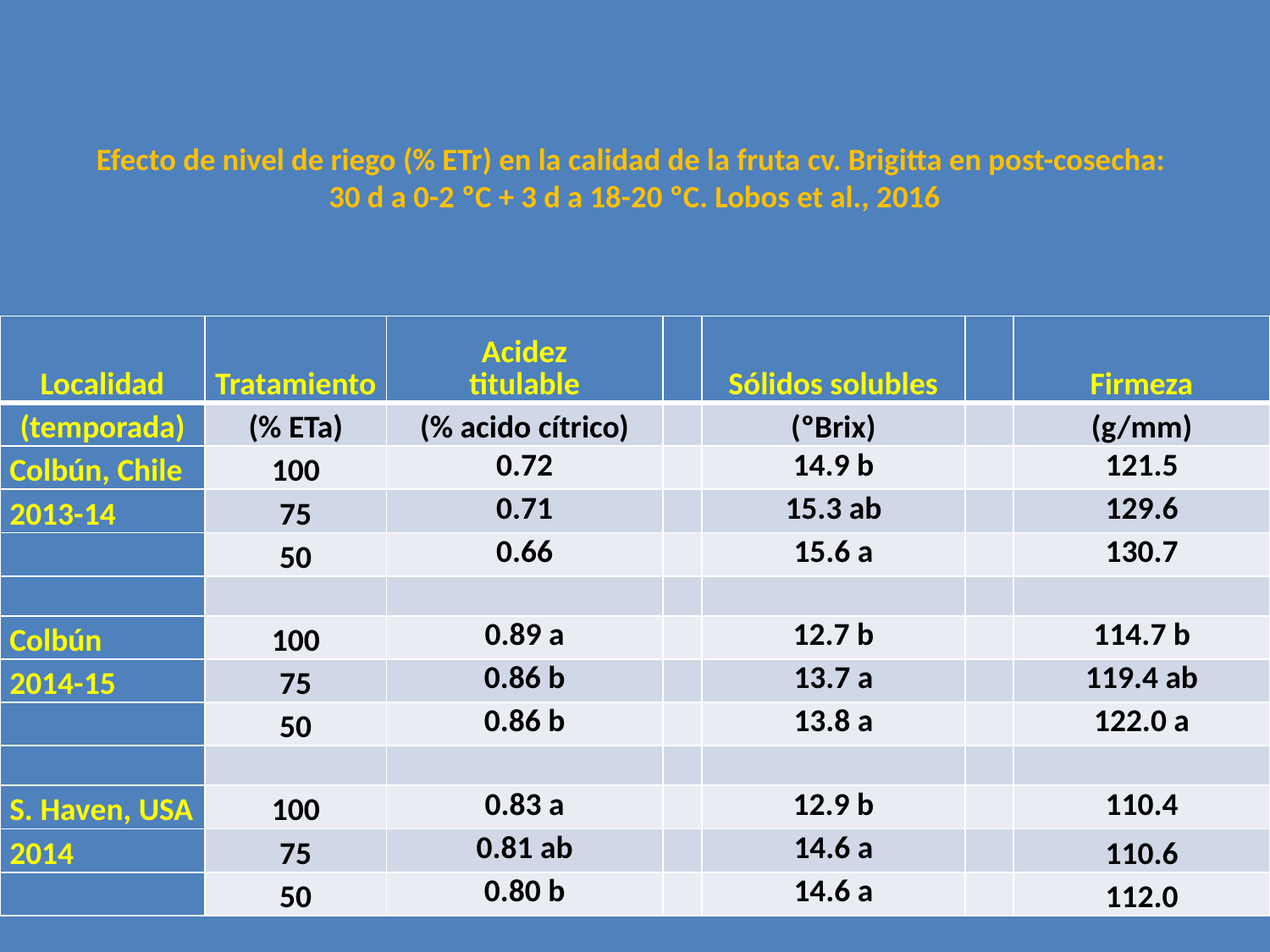

# Efecto de nivel de riego (% ETr) en la calidad de la fruta cv. Brigitta en post-cosecha: 30 d a 0-2 ºC + 3 d a 18-20 ºC. Lobos et al., 2016
| Localidad | Tratamiento | Acidez titulable |  | Sólidos solubles |  | Firmeza |
| --- | --- | --- | --- | --- | --- | --- |
| (temporada) | (% ETa) | (% acido cítrico) |  | (ºBrix) |  | (g/mm) |
| Colbún, Chile | 100 | 0.72 |  | 14.9 b |  | 121.5 |
| 2013-14 | 75 | 0.71 |  | 15.3 ab |  | 129.6 |
|  | 50 | 0.66 |  | 15.6 a |  | 130.7 |
|  |  |  |  |  |  |  |
| Colbún | 100 | 0.89 a |  | 12.7 b |  | 114.7 b |
| 2014-15 | 75 | 0.86 b |  | 13.7 a |  | 119.4 ab |
|  | 50 | 0.86 b |  | 13.8 a |  | 122.0 a |
|  |  |  |  |  |  |  |
| S. Haven, USA | 100 | 0.83 a |  | 12.9 b |  | 110.4 |
| 2014 | 75 | 0.81 ab |  | 14.6 a |  | 110.6 |
|  | 50 | 0.80 b |  | 14.6 a |  | 112.0 |